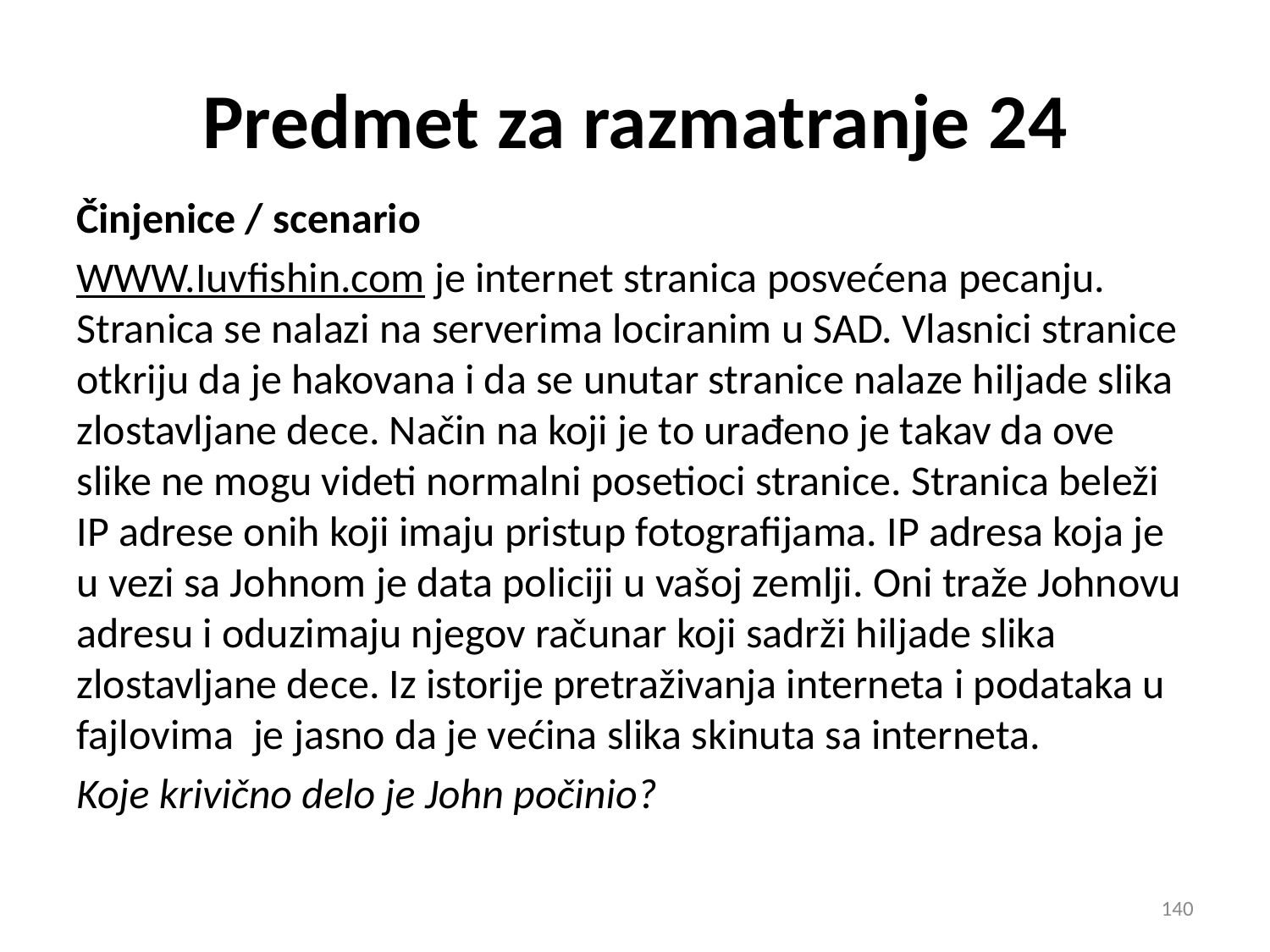

Predmet za razmatranje 24
Činjenice / scenario
WWW.Iuvfishin.com je internet stranica posvećena pecanju. Stranica se nalazi na serverima lociranim u SAD. Vlasnici stranice otkriju da je hakovana i da se unutar stranice nalaze hiljade slika zlostavljane dece. Način na koji je to urađeno je takav da ove slike ne mogu videti normalni posetioci stranice. Stranica beleži IP adrese onih koji imaju pristup fotografijama. IP adresa koja je u vezi sa Johnom je data policiji u vašoj zemlji. Oni traže Johnovu adresu i oduzimaju njegov računar koji sadrži hiljade slika zlostavljane dece. Iz istorije pretraživanja interneta i podataka u fajlovima  je jasno da je većina slika skinuta sa interneta.
Koje krivično delo je John počinio?
140